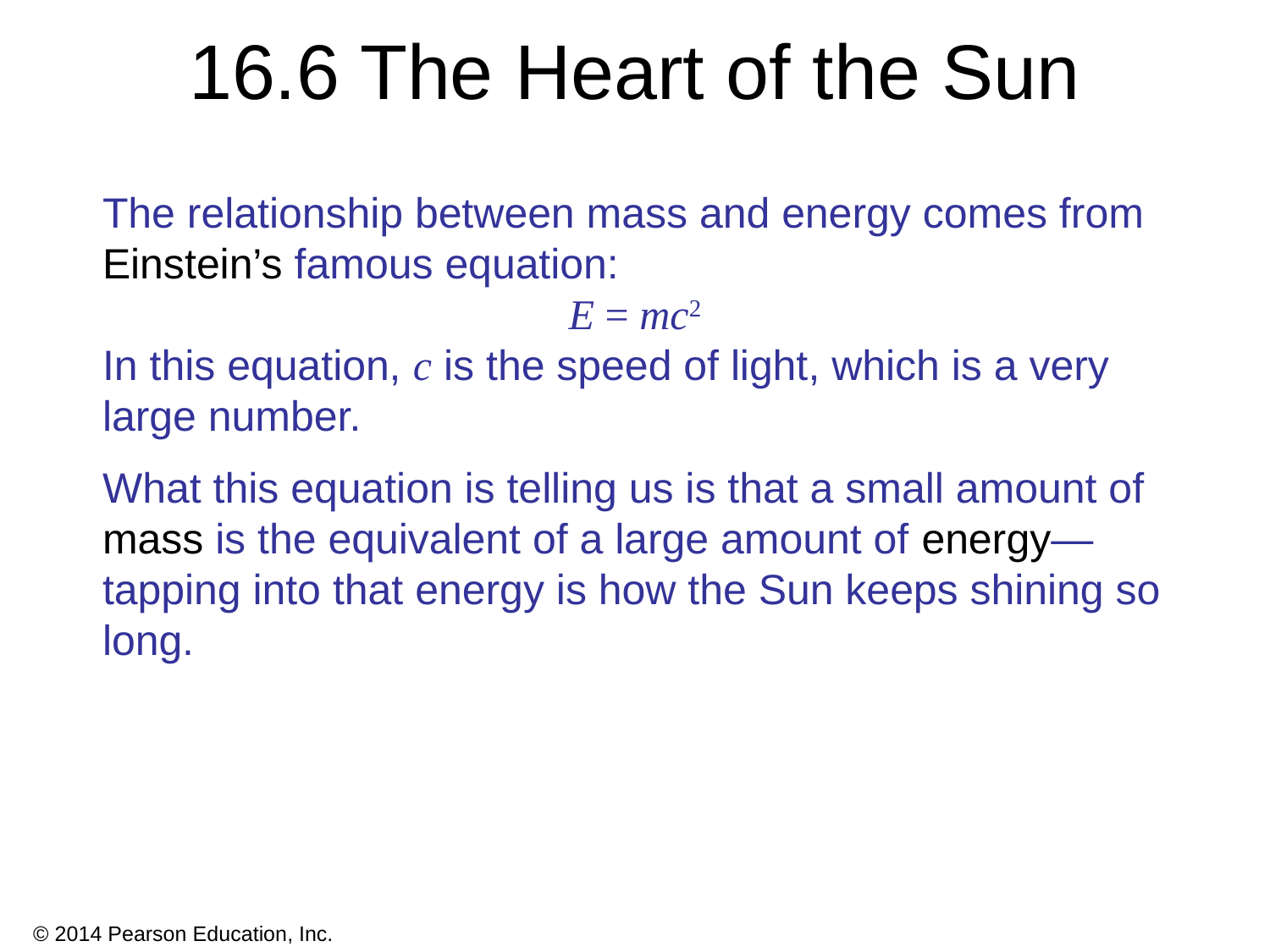

# 16.6 The Heart of the Sun
The relationship between mass and energy comes from Einstein’s famous equation:
E = mc2
In this equation, c is the speed of light, which is a very large number.
What this equation is telling us is that a small amount of mass is the equivalent of a large amount of energy—tapping into that energy is how the Sun keeps shining so long.